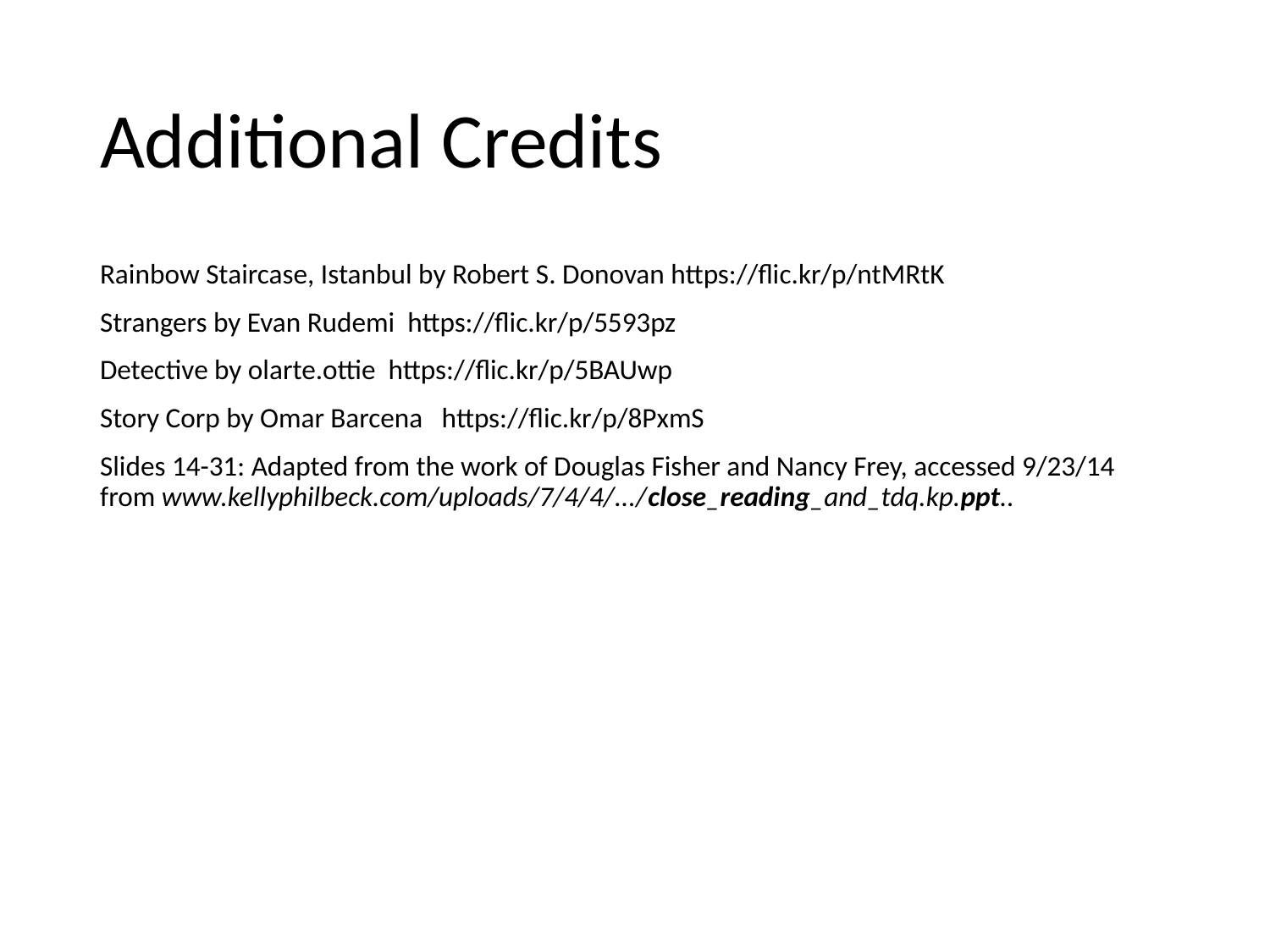

# Additional Credits
Rainbow Staircase, Istanbul by Robert S. Donovan https://flic.kr/p/ntMRtK
Strangers by Evan Rudemi  https://flic.kr/p/5593pz
Detective by olarte.ottie  https://flic.kr/p/5BAUwp
Story Corp by Omar Barcena   https://flic.kr/p/8PxmS
Slides 14-31: Adapted from the work of Douglas Fisher and Nancy Frey, accessed 9/23/14 from www.kellyphilbeck.com/uploads/7/4/4/.../close_reading_and_tdq.kp.ppt..